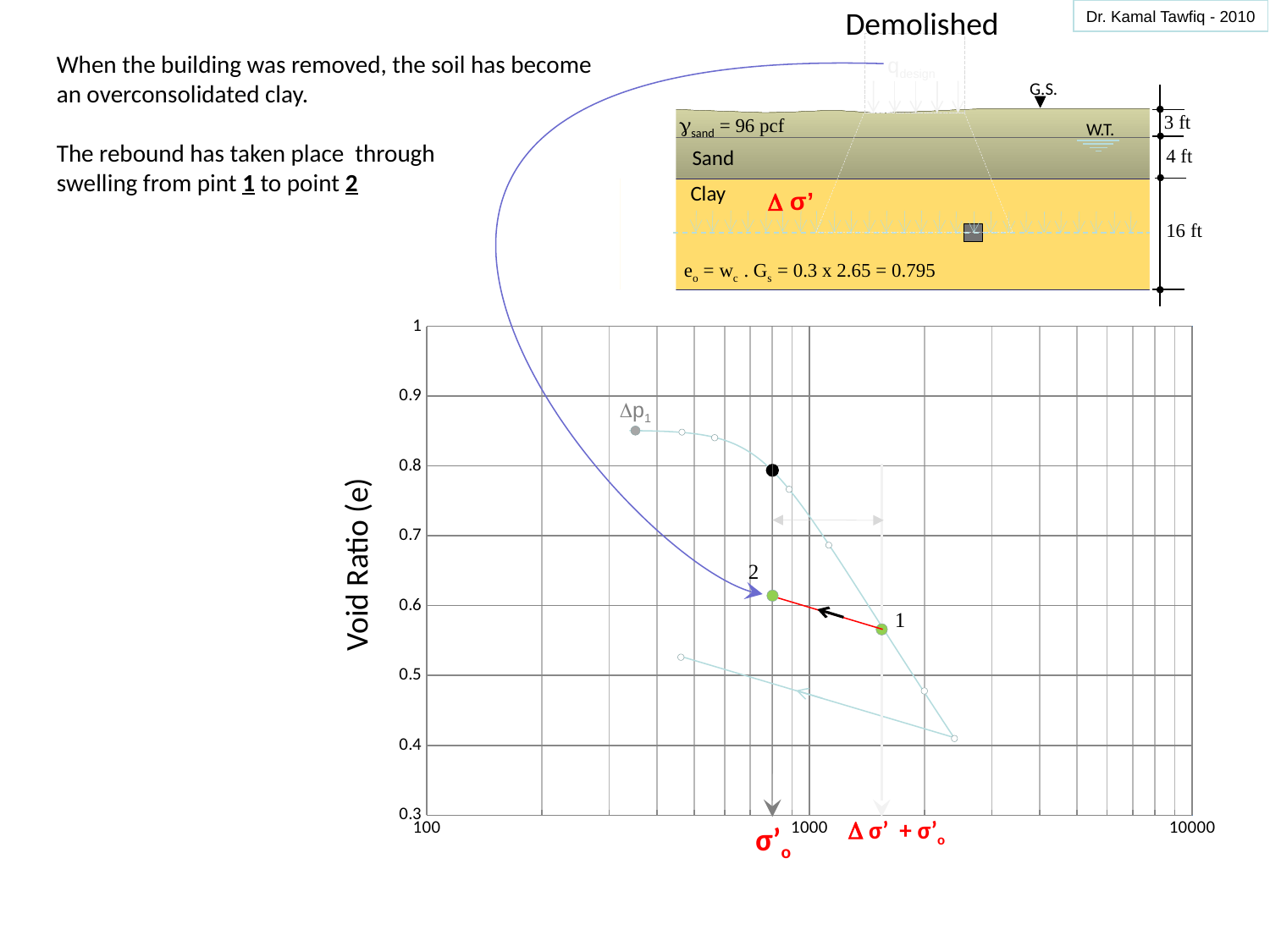

Dr. Kamal Tawfiq - 2010
Demolished

When the building was removed, the soil has become
an overconsolidated clay.

The rebound has taken place  through
swelling from pint 1 to point 2

qdesign
G.S.

3 ft
γsand = 96 pcf

W.T.

4 ft
Sand
Clay

Δ σ’
16 ft

eo = wc  . Gs  = 0.3 x 2.65 = 0.795

### Chart

| Category |  |
|---|---|
Δp1

Void Ratio (e)

2

1

Δ σ’  + σ’o
 σ’o